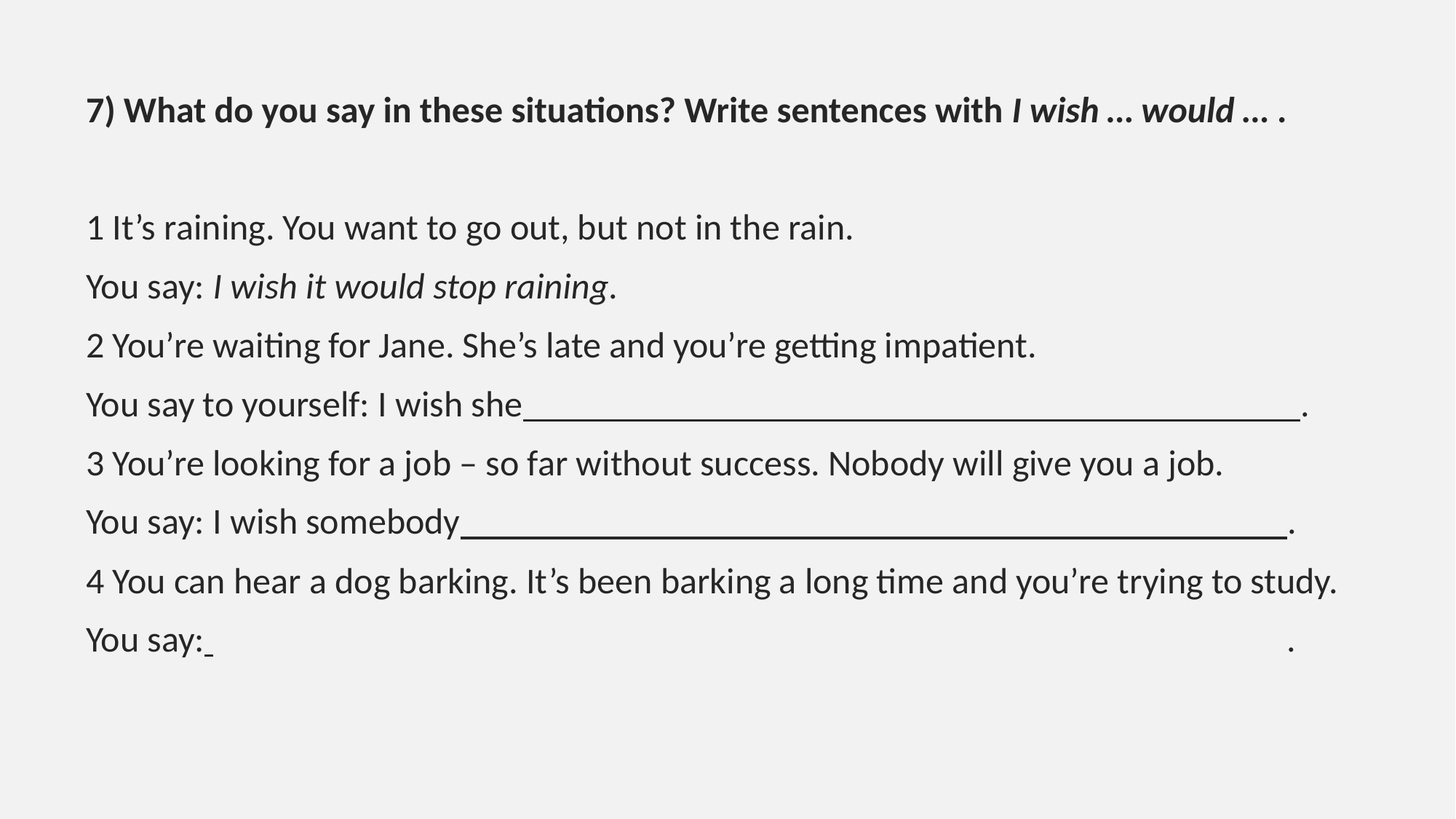

7) What do you say in these situations? Write sentences with I wish … would … .

1 It’s raining. You want to go out, but not in the rain.
You say: I wish it would stop raining.
2 You’re waiting for Jane. She’s late and you’re getting impatient.
You say to yourself: I wish she                                                                                               .
3 You’re looking for a job – so far without success. Nobody will give you a job.
You say: I wish somebody                                                                                                     .
4 You can hear a dog barking. It’s been barking a long time and you’re trying to study.
You say: 										.